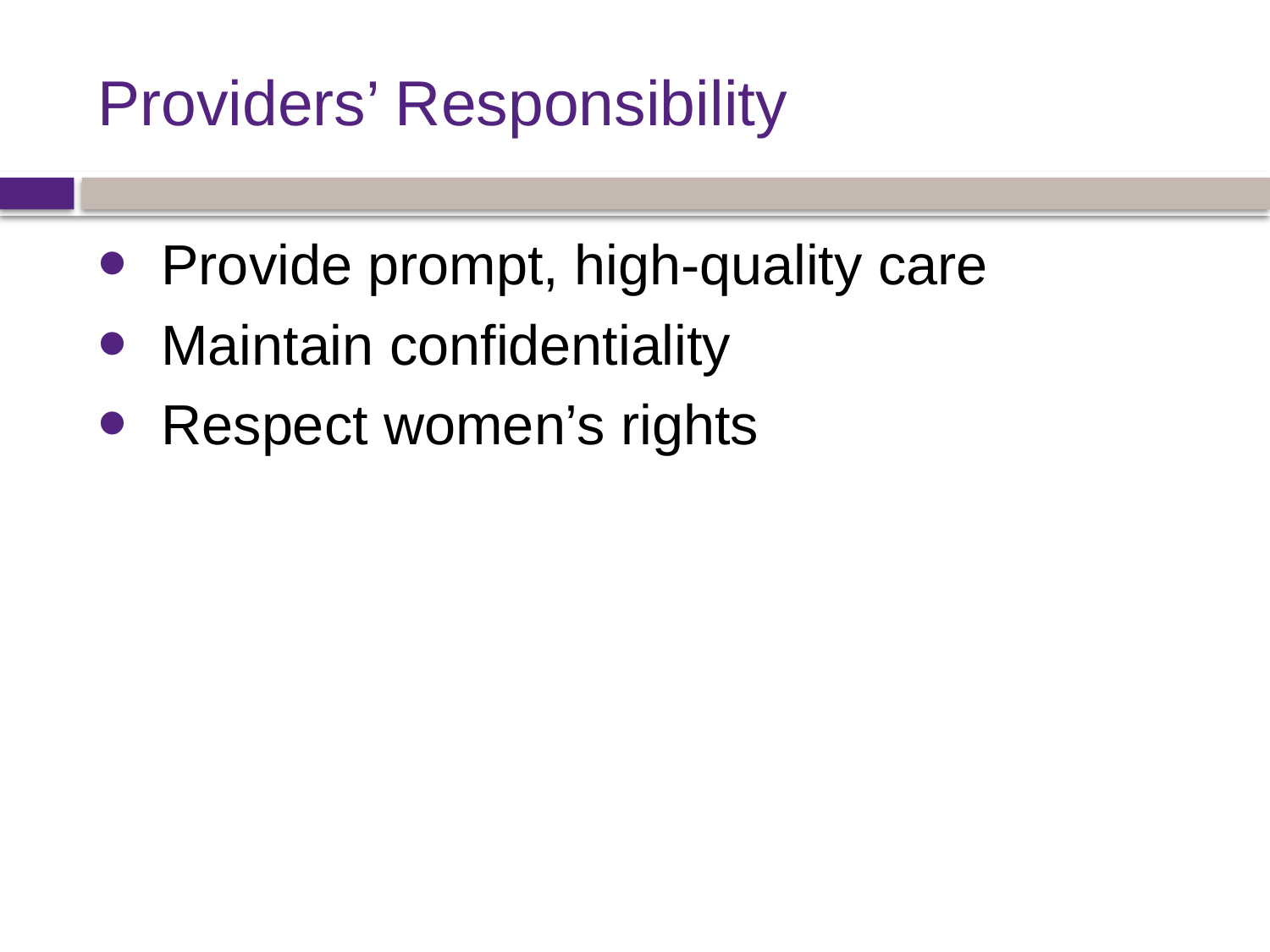

# Providers’ Responsibility
Provide prompt, high-quality care
Maintain confidentiality
Respect women’s rights